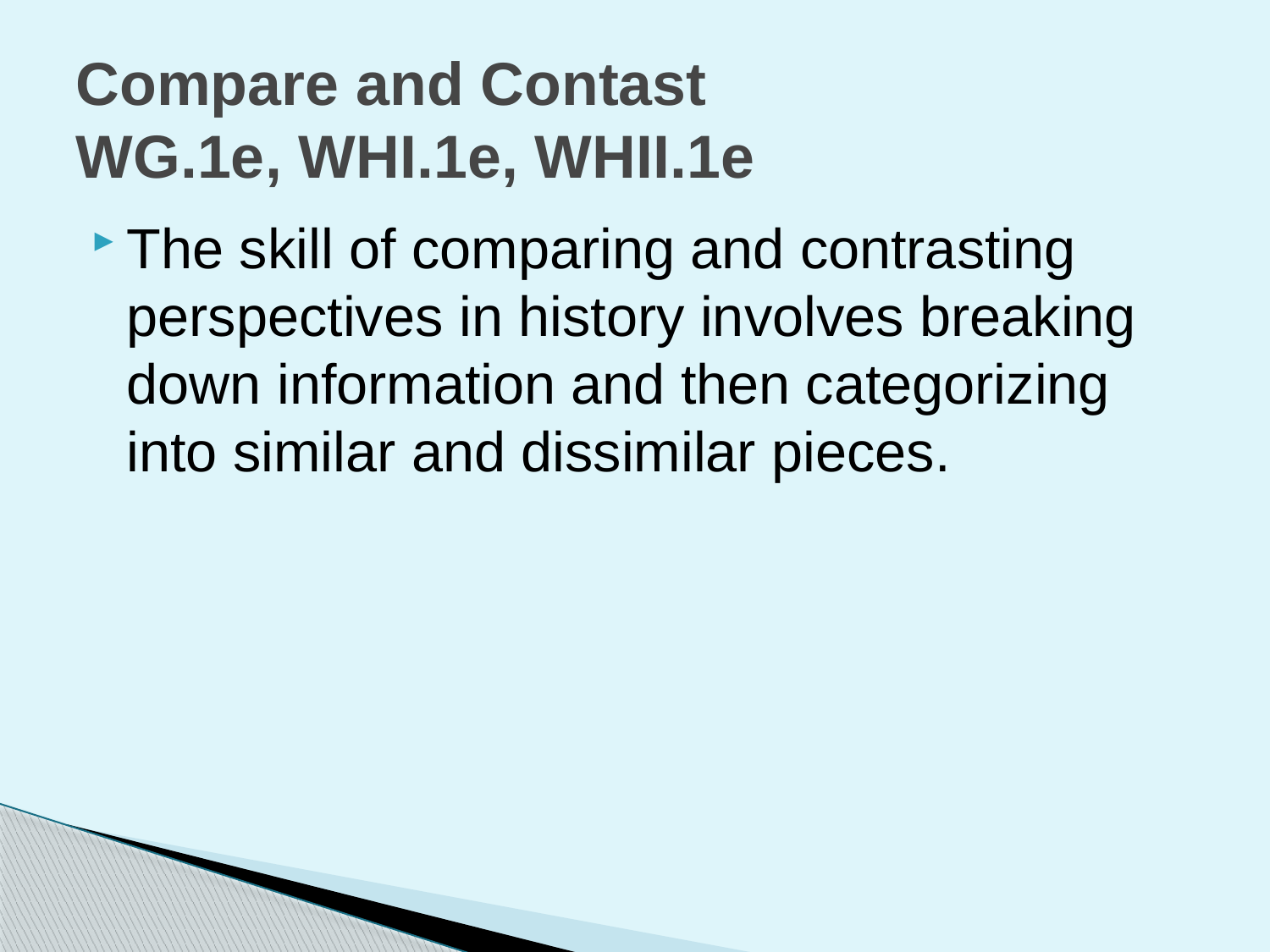

# Compare and Contast WG.1e, WHI.1e, WHII.1e
The skill of comparing and contrasting perspectives in history involves breaking down information and then categorizing into similar and dissimilar pieces.